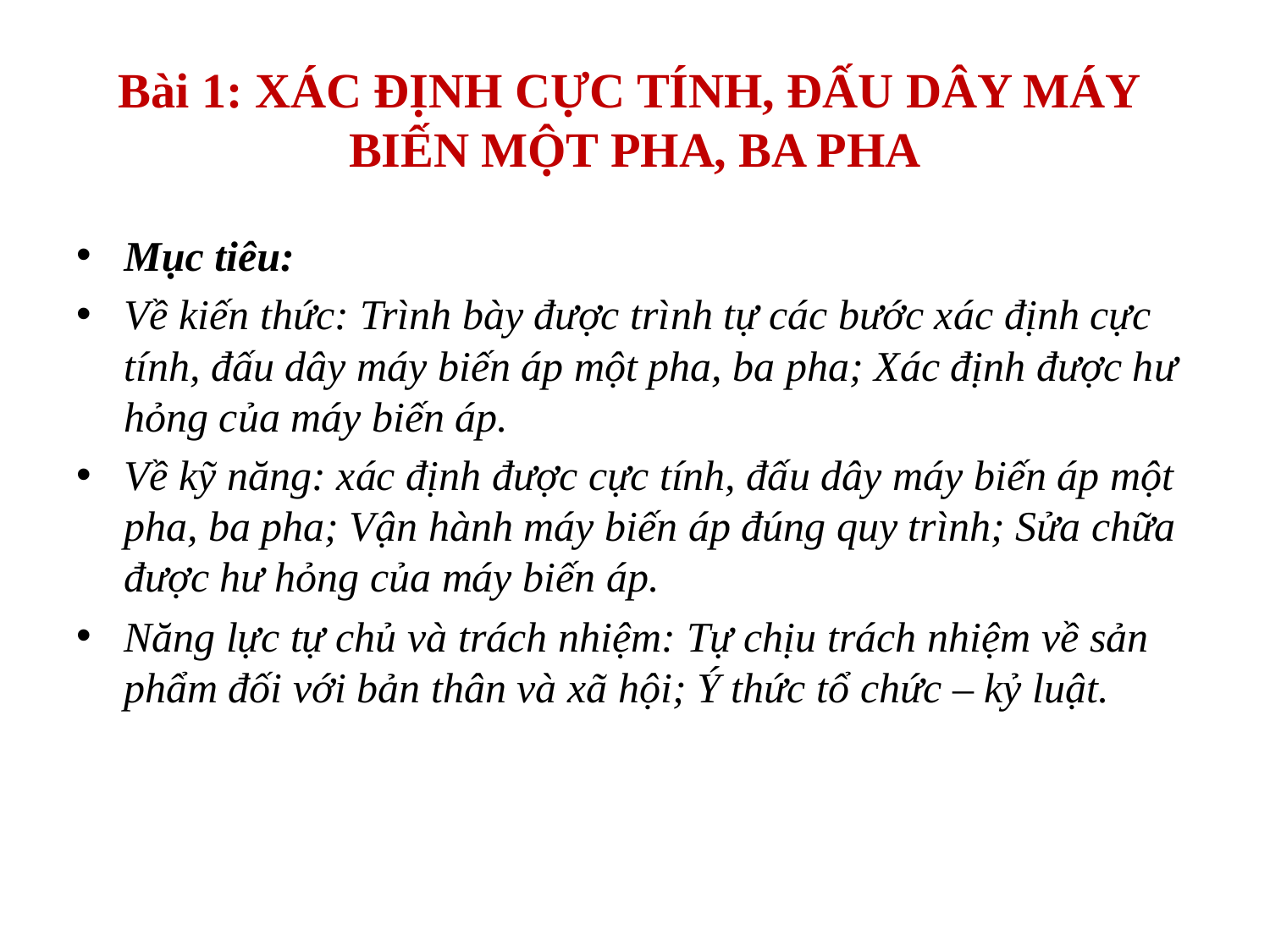

# Bài 1: XÁC ĐỊNH CỰC TÍNH, ĐẤU DÂY MÁY  BIẾN MỘT PHA, BA PHA
Mục tiêu:
Về kiến thức: Trình bày được trình tự các bước xác định cực tính, đấu dây máy biến áp một pha, ba pha; Xác định được hư hỏng của máy biến áp.
Về kỹ năng: xác định được cực tính, đấu dây máy biến áp một pha, ba pha; Vận hành máy biến áp đúng quy trình; Sửa chữa được hư hỏng của máy biến áp.
Năng lực tự chủ và trách nhiệm: Tự chịu trách nhiệm về sản phẩm đối với bản thân và xã hội; Ý thức tổ chức – kỷ luật.